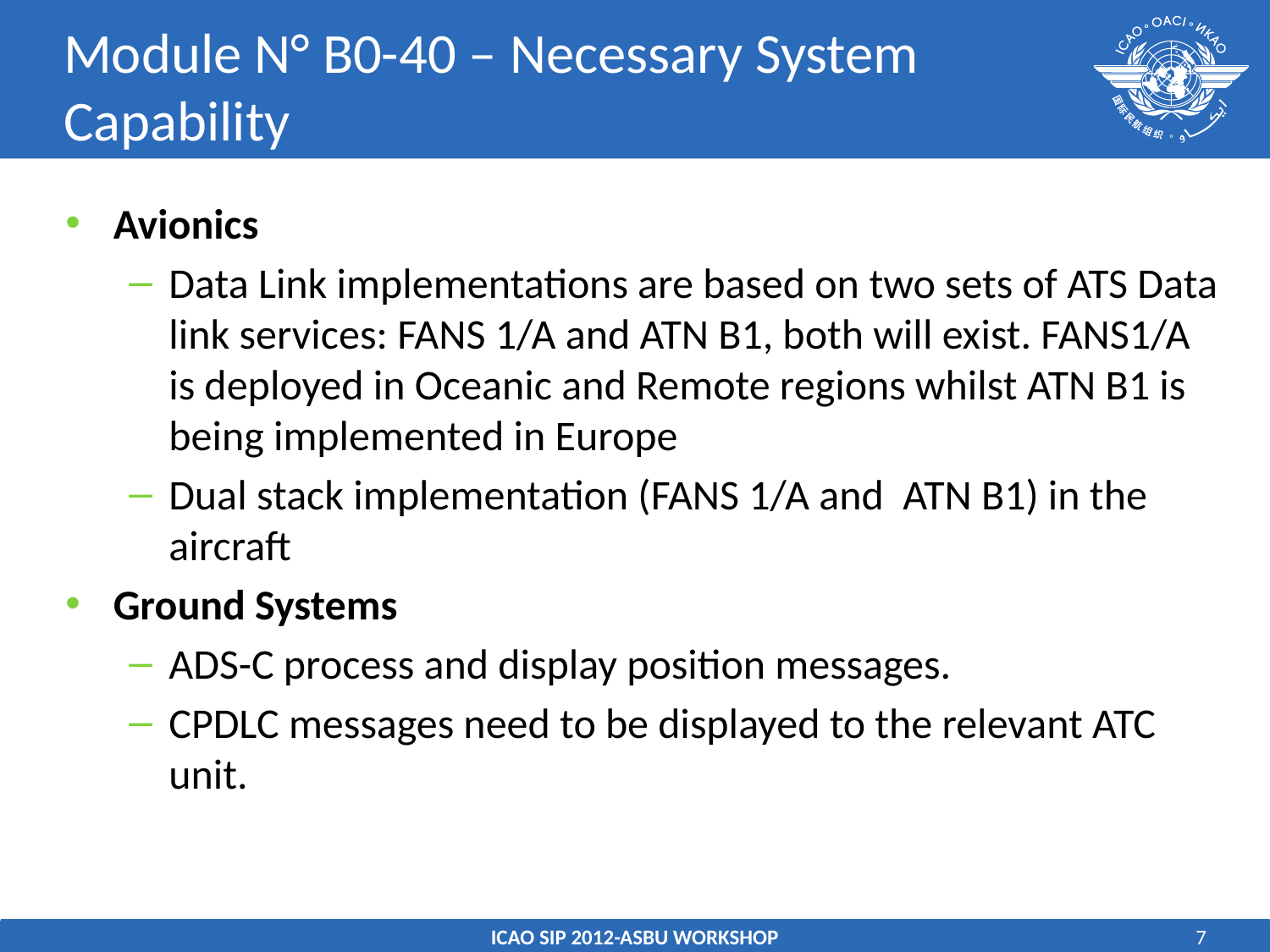

# Module N° B0-40 – Necessary System Capability
Avionics
Data Link implementations are based on two sets of ATS Data link services: FANS 1/A and ATN B1, both will exist. FANS1/A is deployed in Oceanic and Remote regions whilst ATN B1 is being implemented in Europe
Dual stack implementation (FANS 1/A and  ATN B1) in the aircraft
Ground Systems
ADS-C process and display position messages.
CPDLC messages need to be displayed to the relevant ATC unit.

ICAO SIP 2012-ASBU WORKSHOP
7